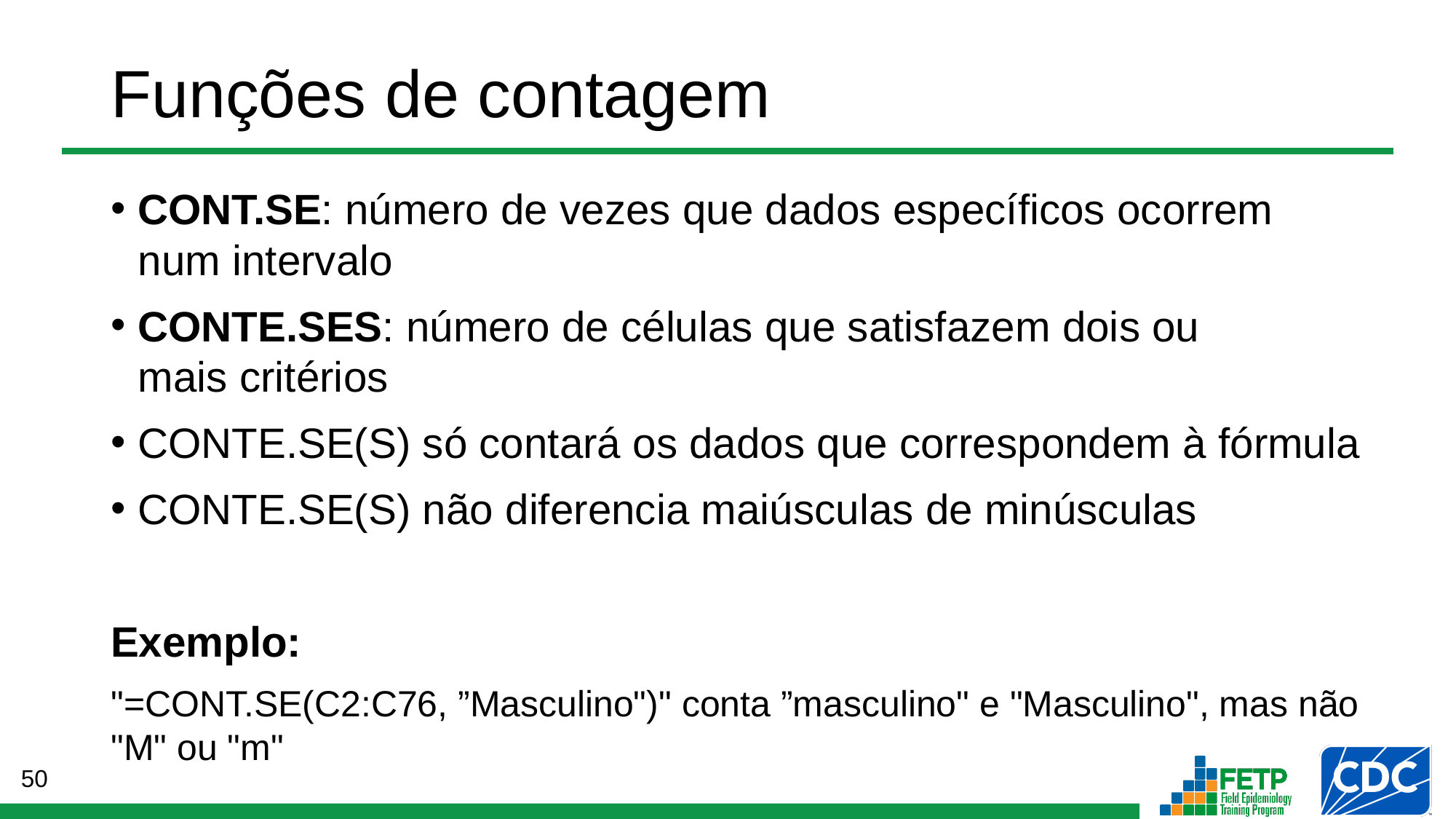

# Funções de contagem
CONT.SE: número de vezes que dados específicos ocorrem
num intervalo
CONTE.SES: número de células que satisfazem dois ou
mais critérios
CONTE.SE(S) só contará os dados que correspondem à fórmula
CONTE.SE(S) não diferencia maiúsculas de minúsculas

Exemplo:
"=CONT.SE(C2:C76, ”Masculino")" conta ”masculino" e "Masculino", mas não "M" ou "m"